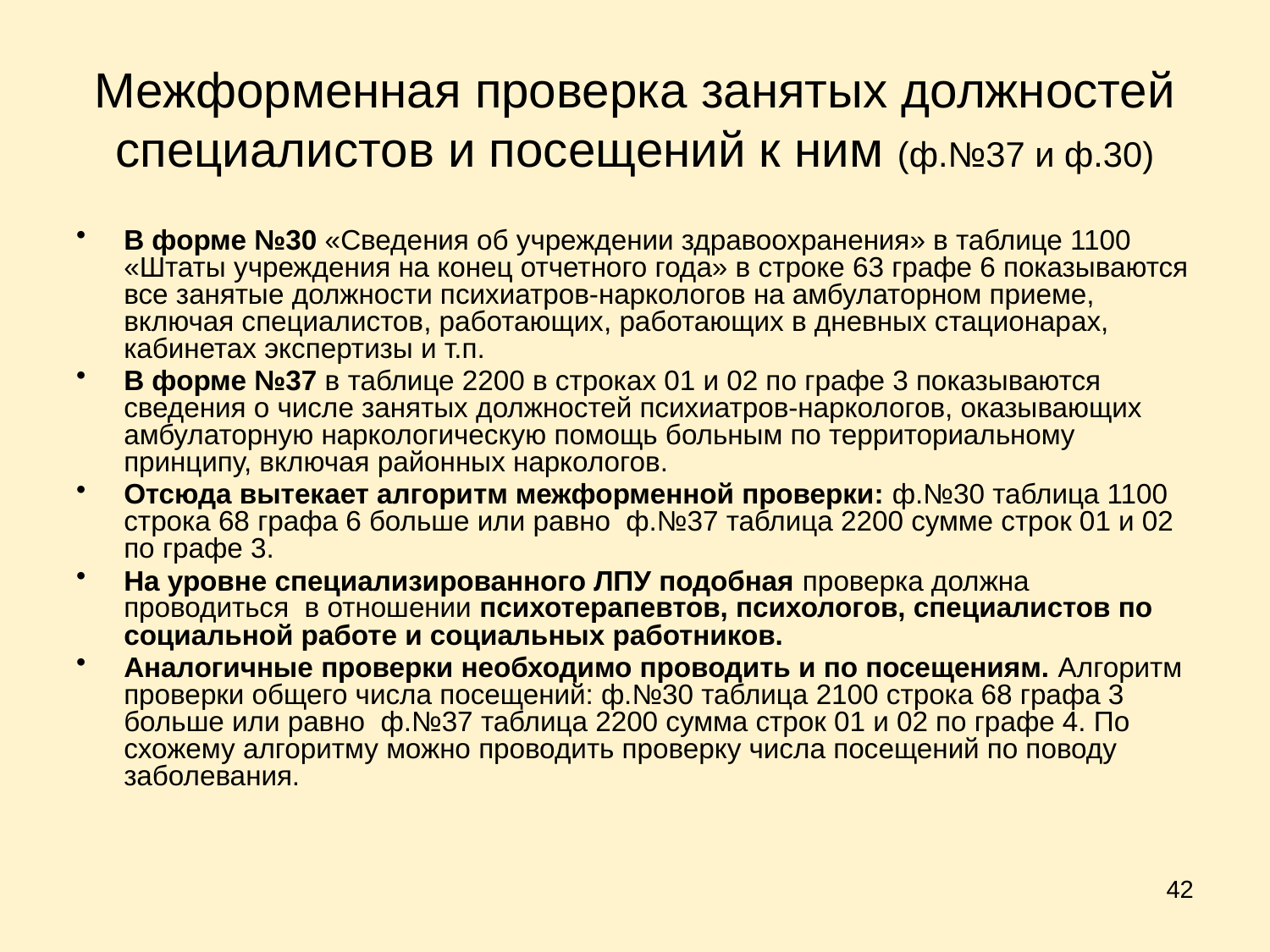

# Межформенная проверка занятых должностей специалистов и посещений к ним (ф.№37 и ф.30)
В форме №30 «Сведения об учреждении здравоохранения» в таблице 1100 «Штаты учреждения на конец отчетного года» в строке 63 графе 6 показываются все занятые должности психиатров-наркологов на амбулаторном приеме, включая специалистов, работающих, работающих в дневных стационарах, кабинетах экспертизы и т.п.
В форме №37 в таблице 2200 в строках 01 и 02 по графе 3 показываются сведения о числе занятых должностей психиатров-наркологов, оказывающих амбулаторную наркологическую помощь больным по территориальному принципу, включая районных наркологов.
Отсюда вытекает алгоритм межформенной проверки: ф.№30 таблица 1100 строка 68 графа 6 больше или равно  ф.№37 таблица 2200 сумме строк 01 и 02 по графе 3.
На уровне специализированного ЛПУ подобная проверка должна проводиться  в отношении психотерапевтов, психологов, специалистов по социальной работе и социальных работников.
Аналогичные проверки необходимо проводить и по посещениям. Алгоритм проверки общего числа посещений: ф.№30 таблица 2100 строка 68 графа 3 больше или равно  ф.№37 таблица 2200 сумма строк 01 и 02 по графе 4. По схожему алгоритму можно проводить проверку числа посещений по поводу заболевания.
42